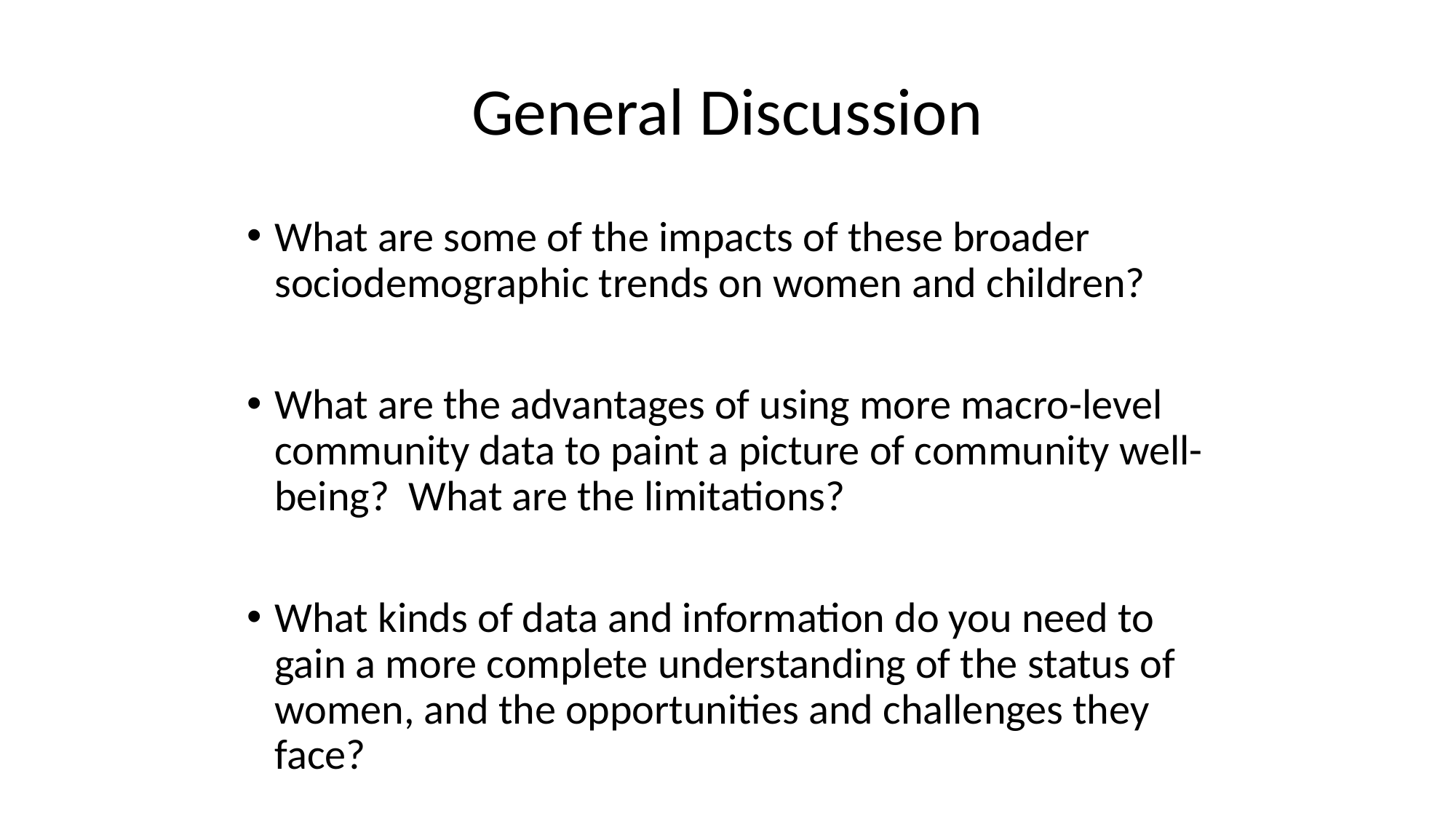

# General Discussion
What are some of the impacts of these broader sociodemographic trends on women and children?

What are the advantages of using more macro-level community data to paint a picture of community well-being?  What are the limitations?

What kinds of data and information do you need to gain a more complete understanding of the status of women, and the opportunities and challenges they face?